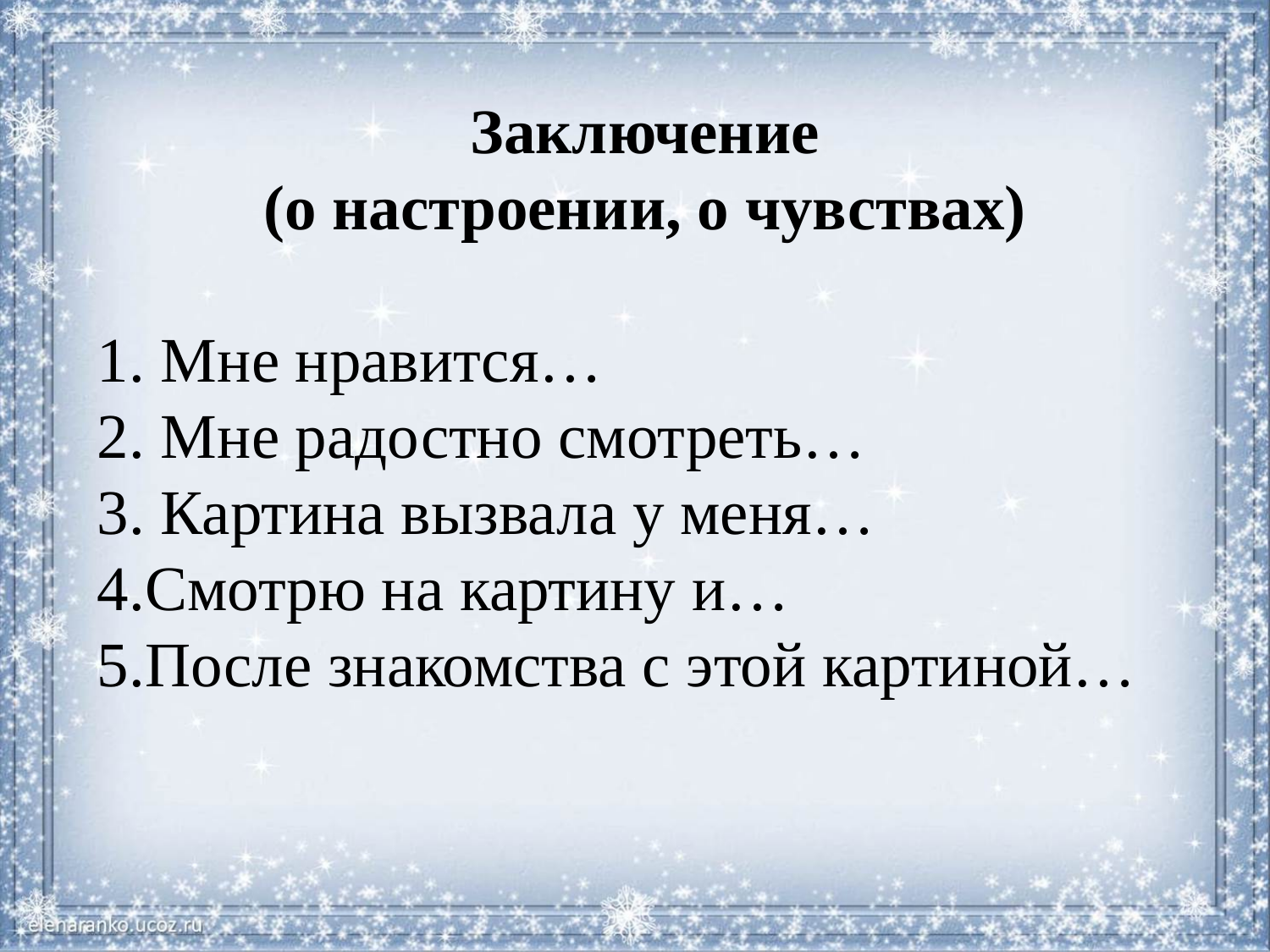

Заключение
(о настроении, о чувствах)

1. Мне нравится…
2. Мне радостно смотреть…
3. Картина вызвала у меня…
4.Смотрю на картину и…
5.После знакомства с этой картиной…